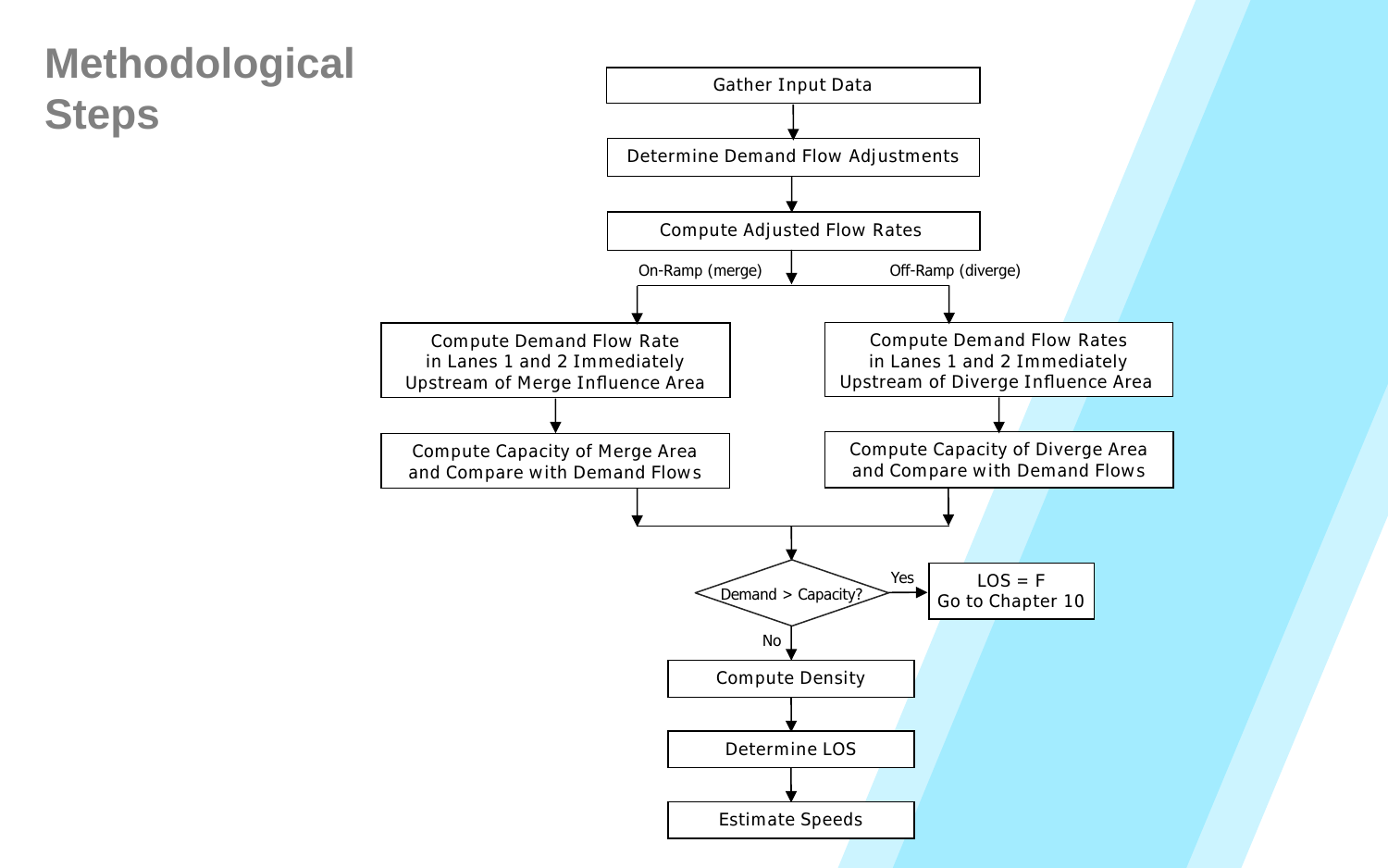

# Methodological Steps
Gather Input Data
Determine Demand Flow Adjustments

Compute Adjusted Flow Rates
On-Ramp (merge)  	Off-Ramp (diverge)
Compute Demand Flow Rates
in Lanes 1 and 2 Immediately Upstream of Diverge Influence Area
Compute Demand Flow Rate
in Lanes 1 and 2 Immediately Upstream of Merge Influence Area
Compute Capacity of Diverge Area and Compare with Demand Flows
Compute Capacity of Merge Area
and Compare with Demand Flows

Yes
LOS = F
Go to Chapter 10
Demand > Capacity?
No
Compute Density
Determine LOS
Estimate Speeds